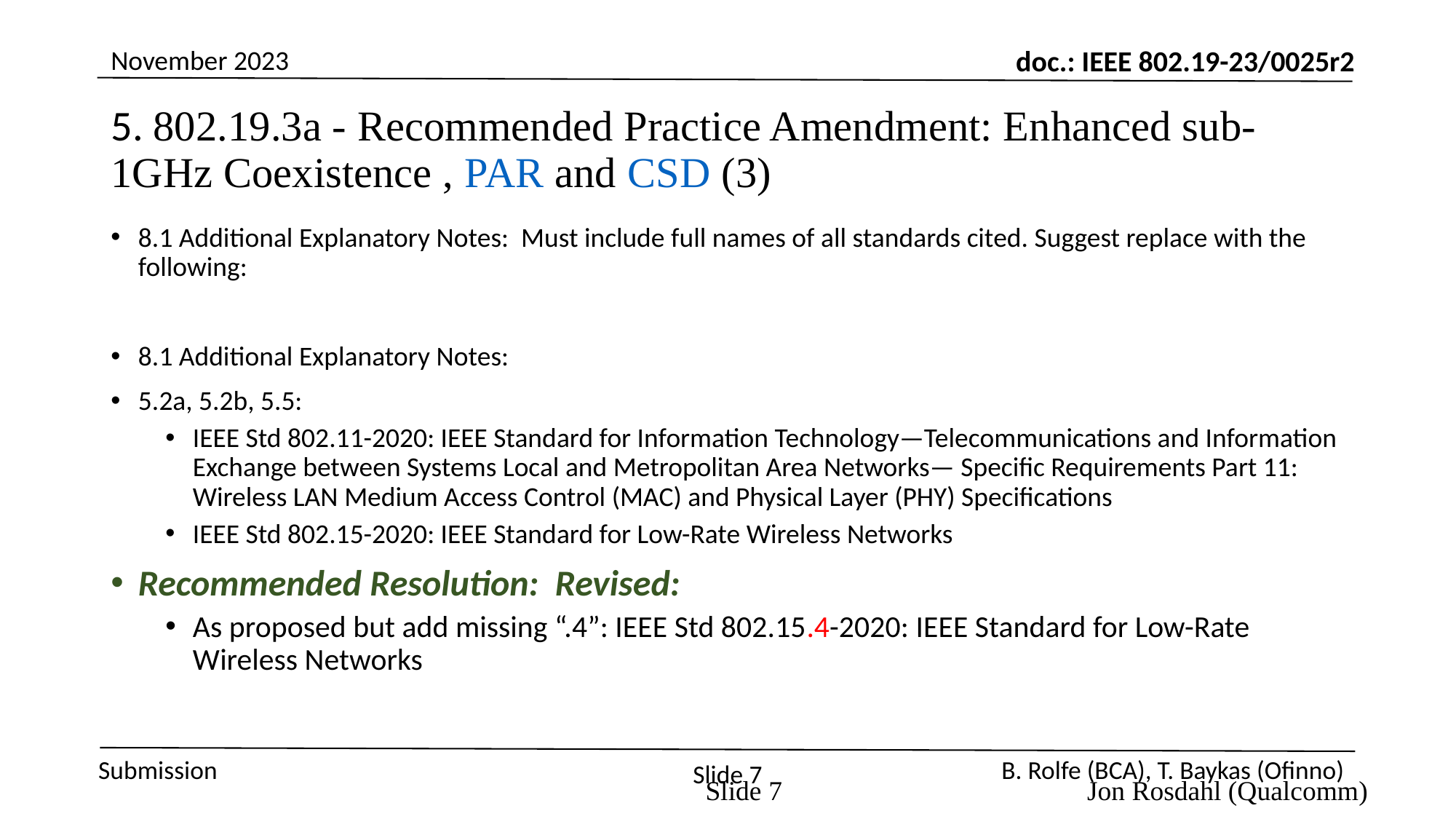

November 2023
# 5. 802.19.3a - Recommended Practice Amendment: Enhanced sub-1GHz Coexistence , PAR and CSD (3)
8.1 Additional Explanatory Notes:  Must include full names of all standards cited. Suggest replace with the following:

8.1 Additional Explanatory Notes:
5.2a, 5.2b, 5.5:
IEEE Std 802.11-2020: IEEE Standard for Information Technology—Telecommunications and Information Exchange between Systems Local and Metropolitan Area Networks— Specific Requirements Part 11: Wireless LAN Medium Access Control (MAC) and Physical Layer (PHY) Specifications
IEEE Std 802.15-2020: IEEE Standard for Low-Rate Wireless Networks
Recommended Resolution:  Revised:
As proposed but add missing “.4”: IEEE Std 802.15.4-2020: IEEE Standard for Low-Rate Wireless Networks

Slide 7
Jon Rosdahl (Qualcomm)